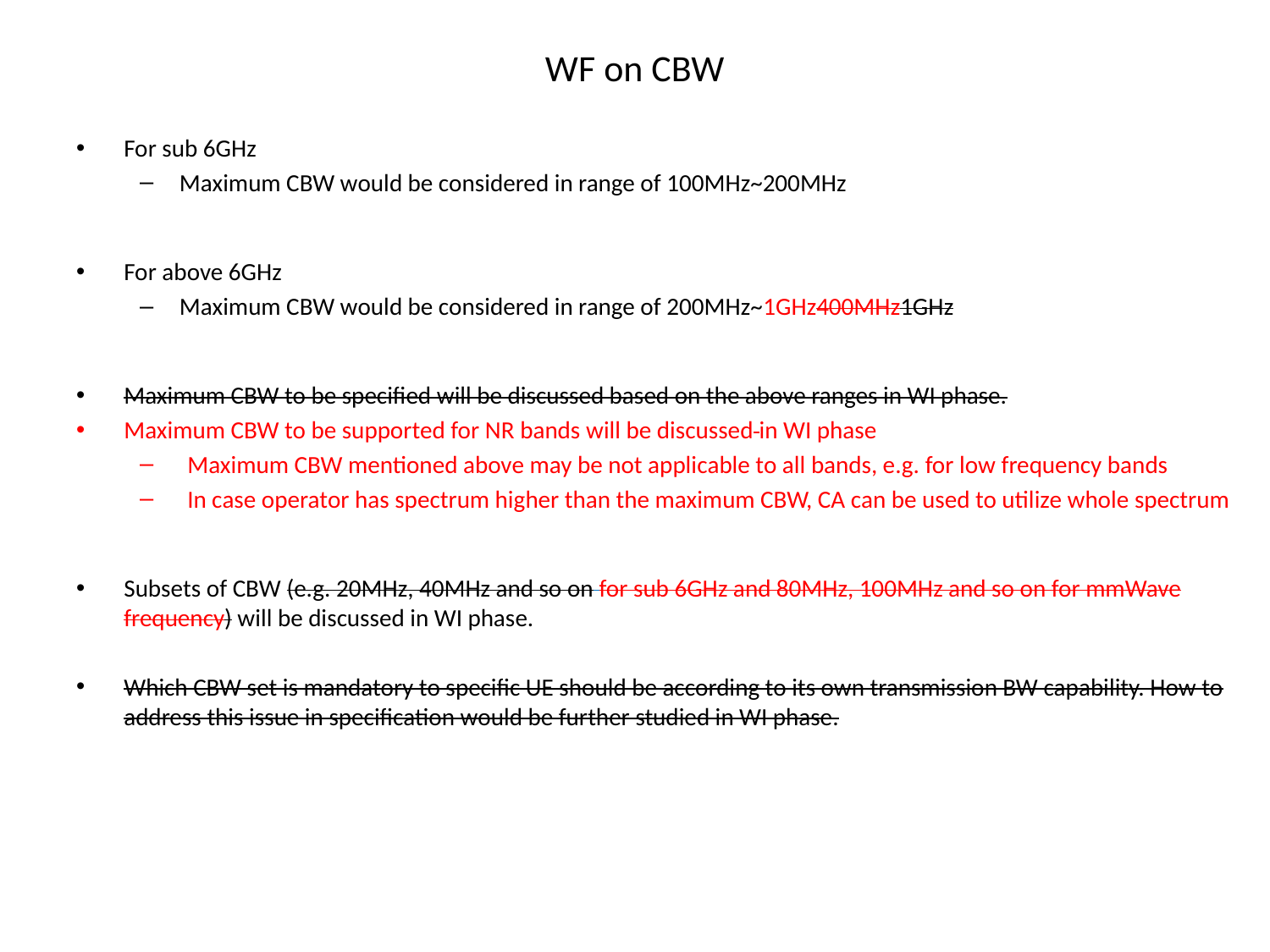

# WF on CBW
For sub 6GHz
Maximum CBW would be considered in range of 100MHz~200MHz

For above 6GHz
Maximum CBW would be considered in range of 200MHz~1GHz400MHz1GHz

Maximum CBW to be specified will be discussed based on the above ranges in WI phase.
Maximum CBW to be supported for NR bands will be discussed in WI phase
Maximum CBW mentioned above may be not applicable to all bands, e.g. for low frequency bands
In case operator has spectrum higher than the maximum CBW, CA can be used to utilize whole spectrum

Subsets of CBW (e.g. 20MHz, 40MHz and so on for sub 6GHz and 80MHz, 100MHz and so on for mmWave frequency) will be discussed in WI phase.

Which CBW set is mandatory to specific UE should be according to its own transmission BW capability. How to address this issue in specification would be further studied in WI phase.